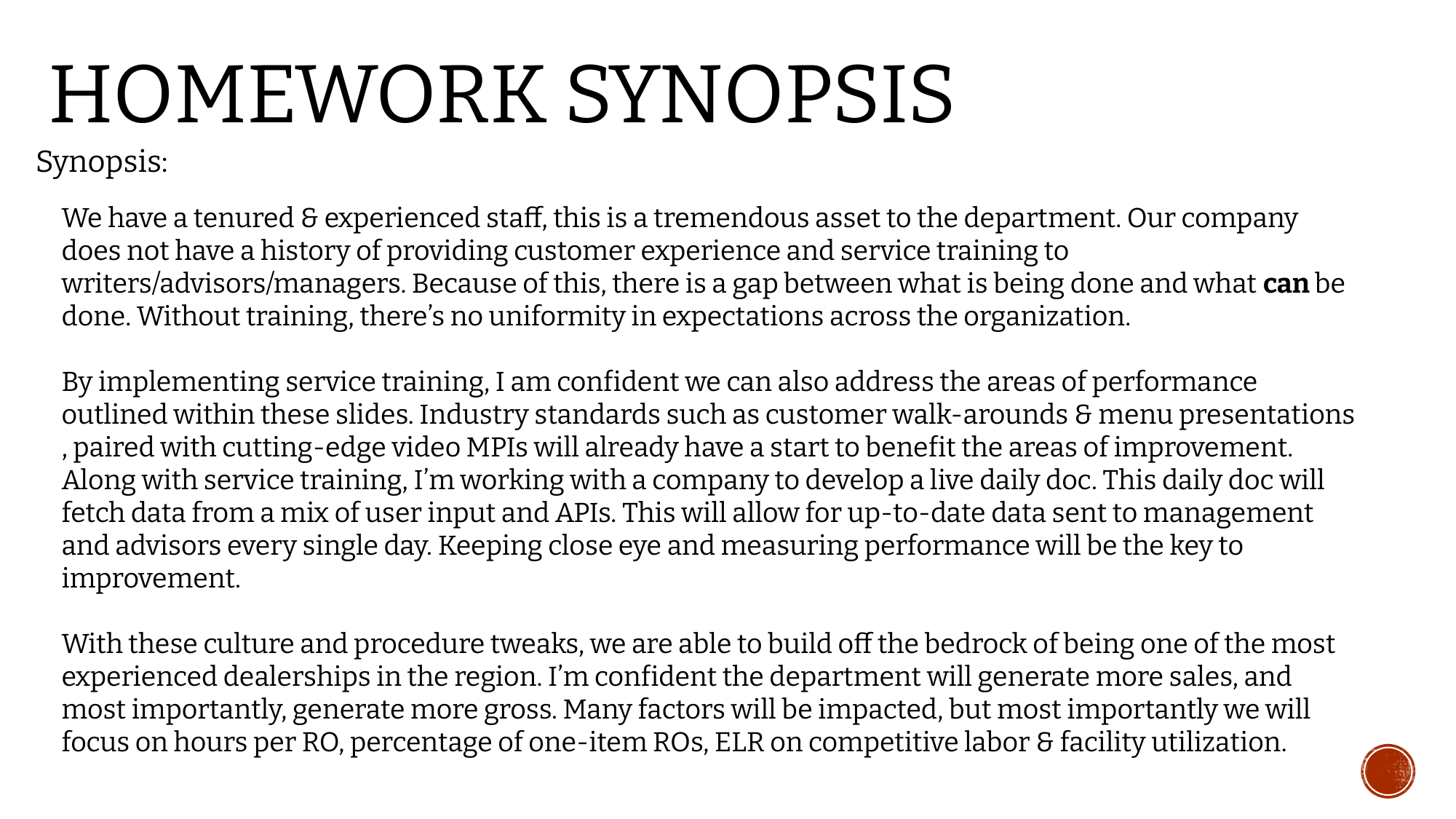

# Homework Synopsis
Synopsis:

We have a tenured & experienced staff, this is a tremendous asset to the department. Our company does not have a history of providing customer experience and service training to writers/advisors/managers. Because of this, there is a gap between what is being done and what can be done. Without training, there’s no uniformity in expectations across the organization.

By implementing service training, I am confident we can also address the areas of performance outlined within these slides. Industry standards such as customer walk-arounds & menu presentations , paired with cutting-edge video MPIs will already have a start to benefit the areas of improvement. Along with service training, I’m working with a company to develop a live daily doc. This daily doc will fetch data from a mix of user input and APIs. This will allow for up-to-date data sent to management and advisors every single day. Keeping close eye and measuring performance will be the key to improvement.

With these culture and procedure tweaks, we are able to build off the bedrock of being one of the most experienced dealerships in the region. I’m confident the department will generate more sales, and most importantly, generate more gross. Many factors will be impacted, but most importantly we will focus on hours per RO, percentage of one-item ROs, ELR on competitive labor & facility utilization.